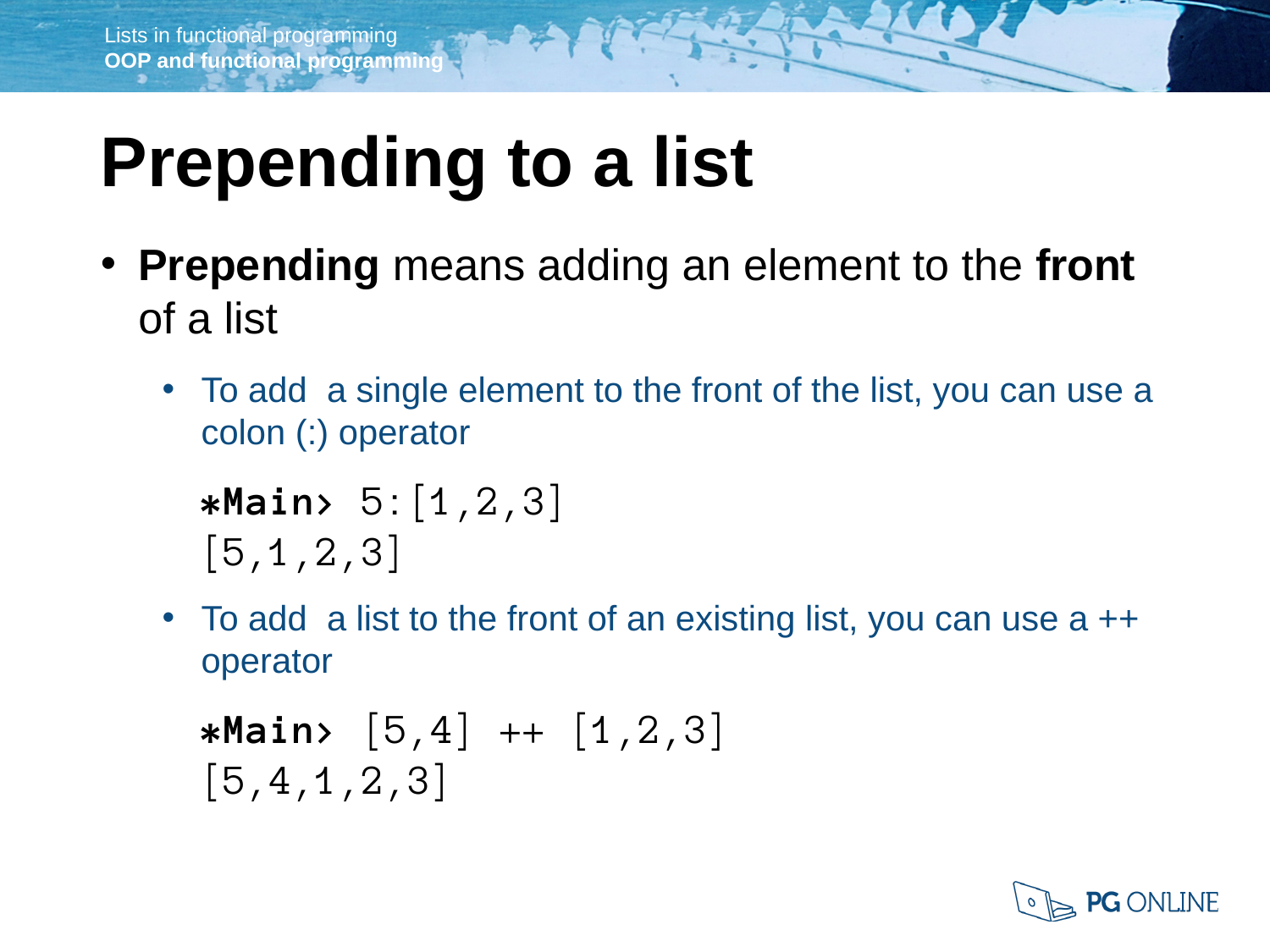

Prepending to a list
Prepending means adding an element to the front of a list
To add  a single element to the front of the list, you can use a colon (:) operator
*Main> 5:[1,2,3]
[5,1,2,3]
To add  a list to the front of an existing list, you can use a ++ operator
*Main> [5,4] ++ [1,2,3]
[5,4,1,2,3]